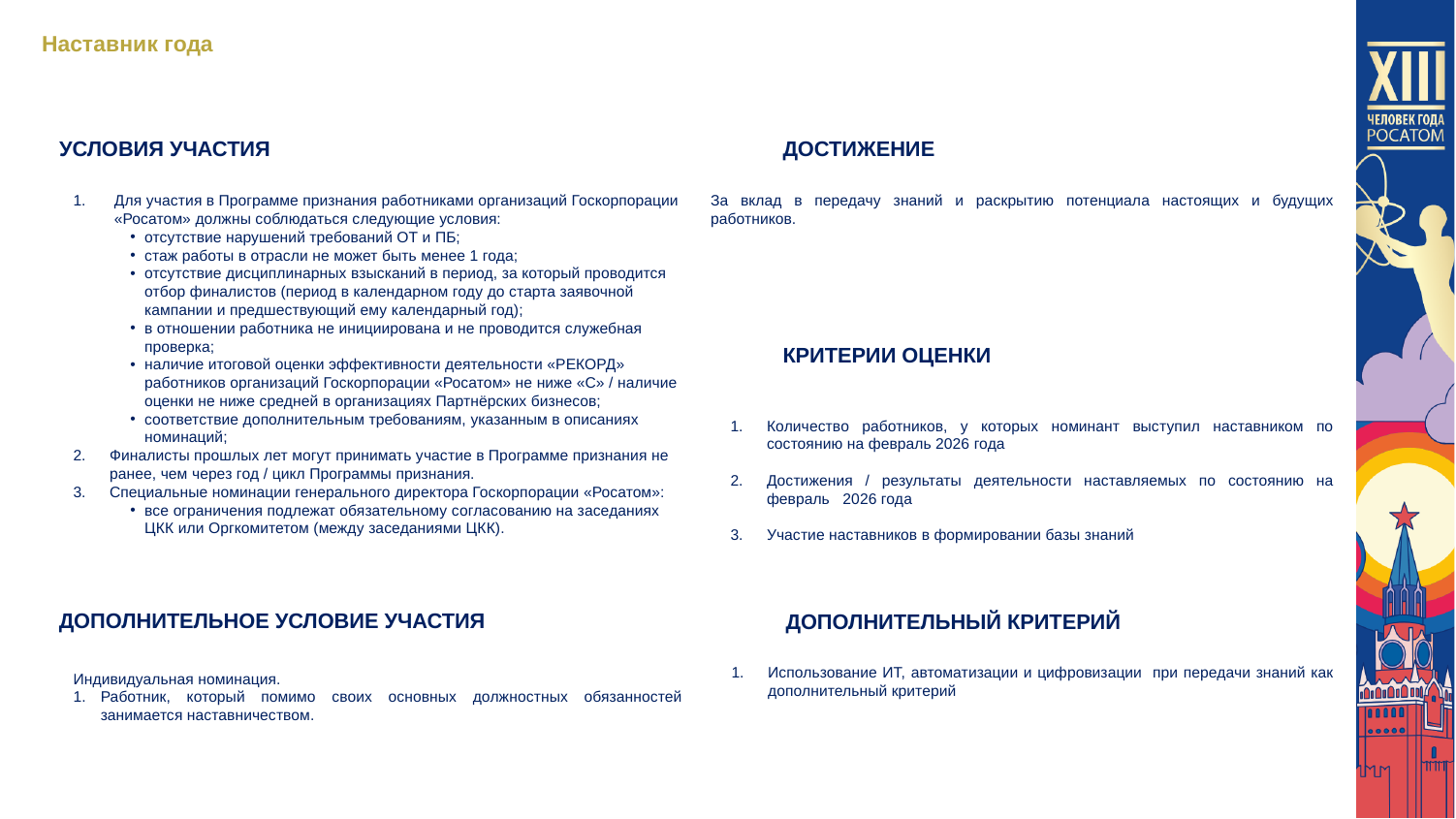

Наставник года
ДОСТИЖЕНИЕ
УСЛОВИЯ УЧАСТИЯ
Для участия в Программе признания работниками организаций Госкорпорации «Росатом» должны соблюдаться следующие условия:
отсутствие нарушений требований ОТ и ПБ;
стаж работы в отрасли не может быть менее 1 года;
отсутствие дисциплинарных взысканий в период, за который проводится отбор финалистов (период в календарном году до старта заявочной кампании и предшествующий ему календарный год);
в отношении работника не инициирована и не проводится служебная проверка;
наличие итоговой оценки эффективности деятельности «РЕКОРД» работников организаций Госкорпорации «Росатом» не ниже «С» / наличие оценки не ниже средней в организациях Партнёрских бизнесов;
соответствие дополнительным требованиям, указанным в описаниях номинаций;
Финалисты прошлых лет могут принимать участие в Программе признания не ранее, чем через год / цикл Программы признания.
Специальные номинации генерального директора Госкорпорации «Росатом»:
все ограничения подлежат обязательному согласованию на заседаниях ЦКК или Оргкомитетом (между заседаниями ЦКК).
За вклад в передачу знаний и раскрытию потенциала настоящих и будущих работников.
КРИТЕРИИ ОЦЕНКИ
Количество работников, у которых номинант выступил наставником по состоянию на февраль 2026 года

Достижения / результаты деятельности наставляемых по состоянию на февраль   2026 года

Участие наставников в формировании базы знаний
ДОПОЛНИТЕЛЬНОЕ УСЛОВИЕ УЧАСТИЯ
ДОПОЛНИТЕЛЬНЫЙ КРИТЕРИЙ
Использование ИТ, автоматизации и цифровизации  при передачи знаний как дополнительный критерий

Индивидуальная номинация.
Работник, который помимо своих основных должностных обязанностей занимается наставничеством.